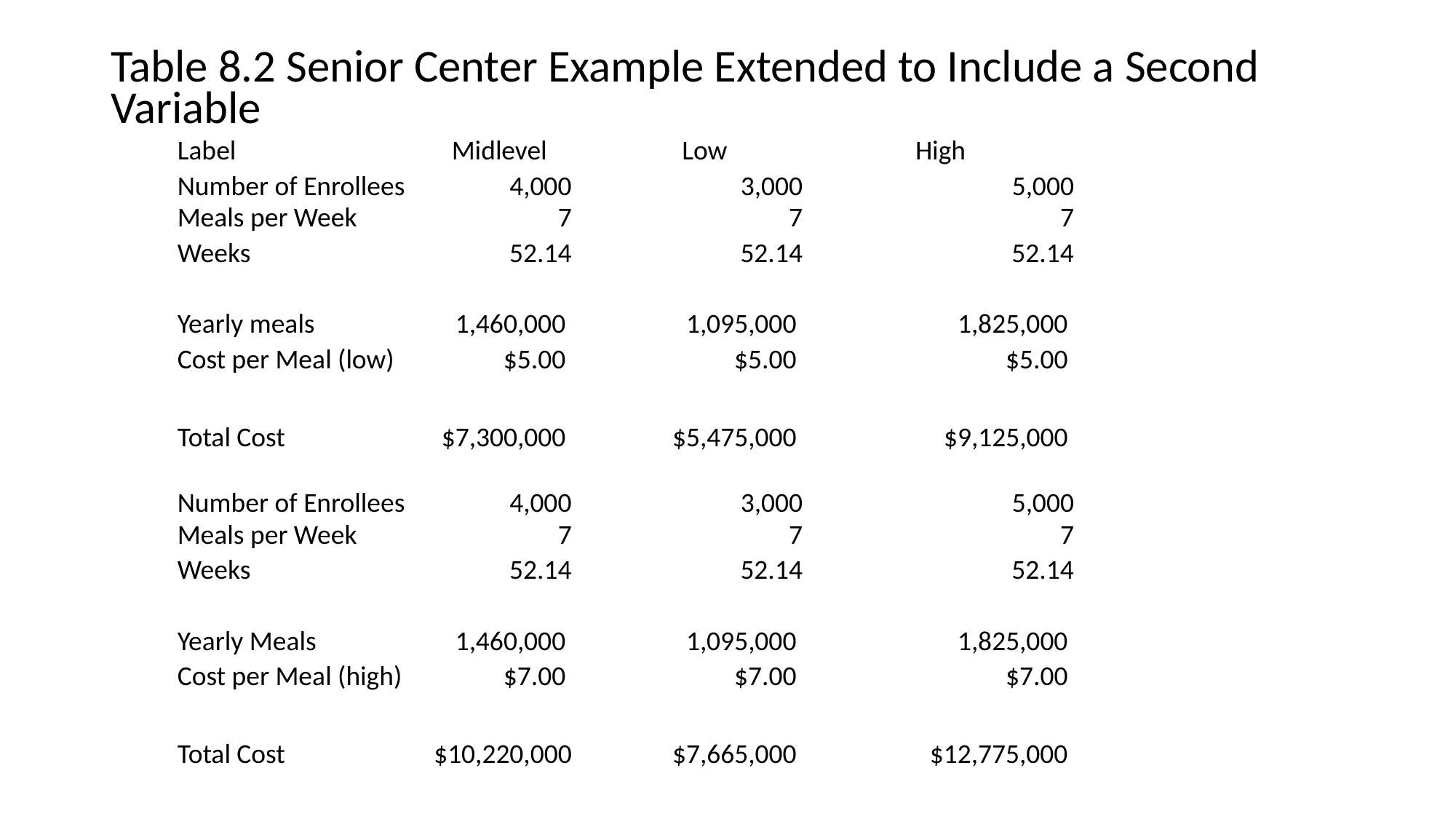

# Table 8.2 Senior Center Example Extended to Include a Second Variable
| Label | Midlevel | Low |  | High |  |
| --- | --- | --- | --- | --- | --- |
| Number of Enrollees | 4,000 | 3,000 | 5,000 |  |  |
| Meals per Week | 7 | 7 | 7 |  |  |
| Weeks | 52.14 | 52.14 | 52.14 |  |  |
| Yearly meals | 1,460,000 | 1,095,000 | 1,825,000 |  |  |
| Cost per Meal (low) | $5.00 | $5.00 | $5.00 |  |  |
| Total Cost | $7,300,000 | $5,475,000 | $9,125,000 |  |  |
|  |  |  |  |  |  |
| Number of Enrollees | 4,000 | 3,000 | 5,000 |  |  |
| Meals per Week | 7 | 7 | 7 |  |  |
| Weeks | 52.14 | 52.14 | 52.14 |  |  |
| Yearly Meals | 1,460,000 | 1,095,000 | 1,825,000 |  |  |
| Cost per Meal (high) | $7.00 | $7.00 | $7.00 |  |  |
| Total Cost | $10,220,000 | $7,665,000 | $12,775,000 |  |  |